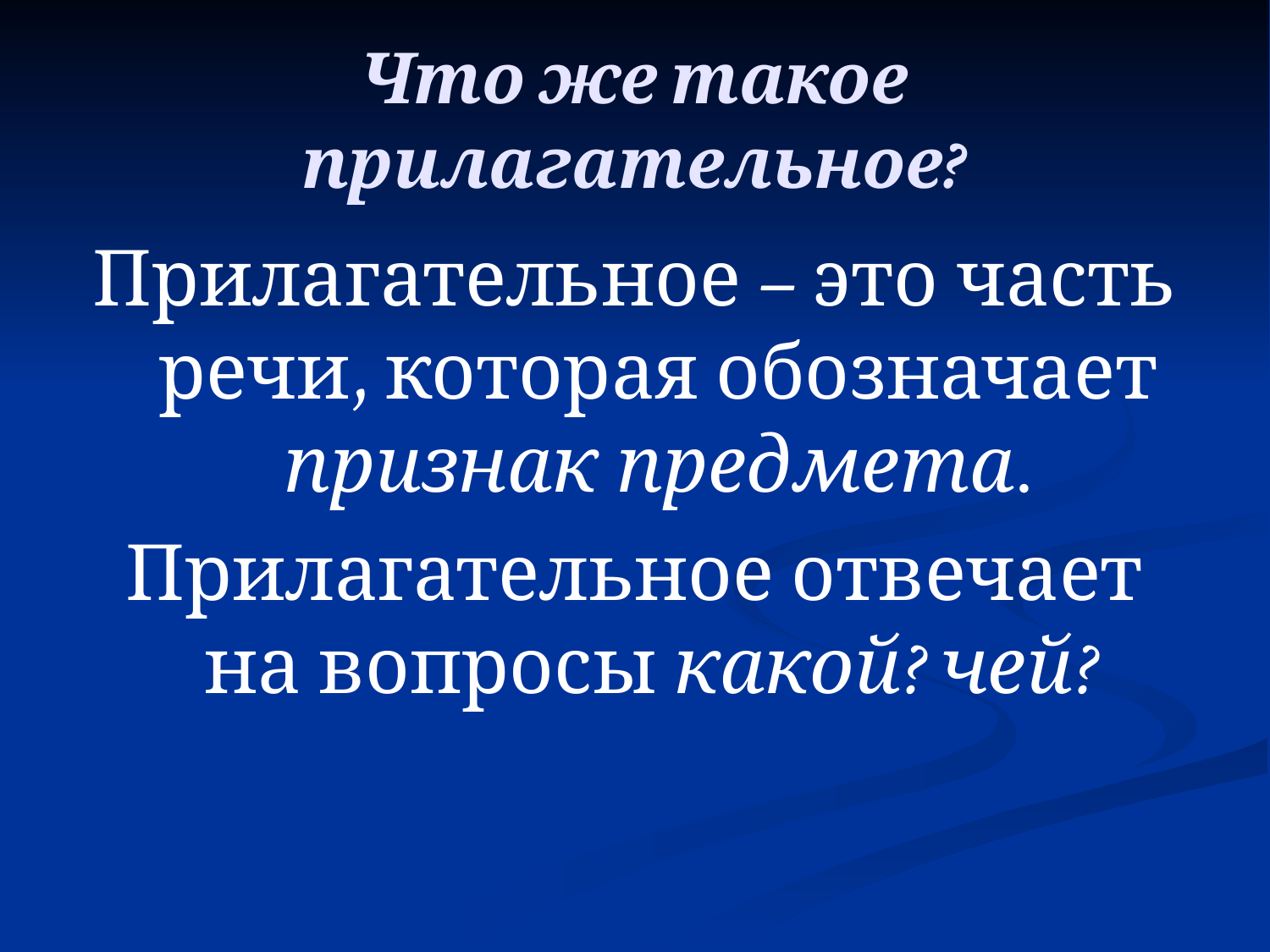

# Что же такое прилагательное?
Прилагательное – это часть речи, которая обозначает признак предмета.
Прилагательное отвечает на вопросы какой? чей?